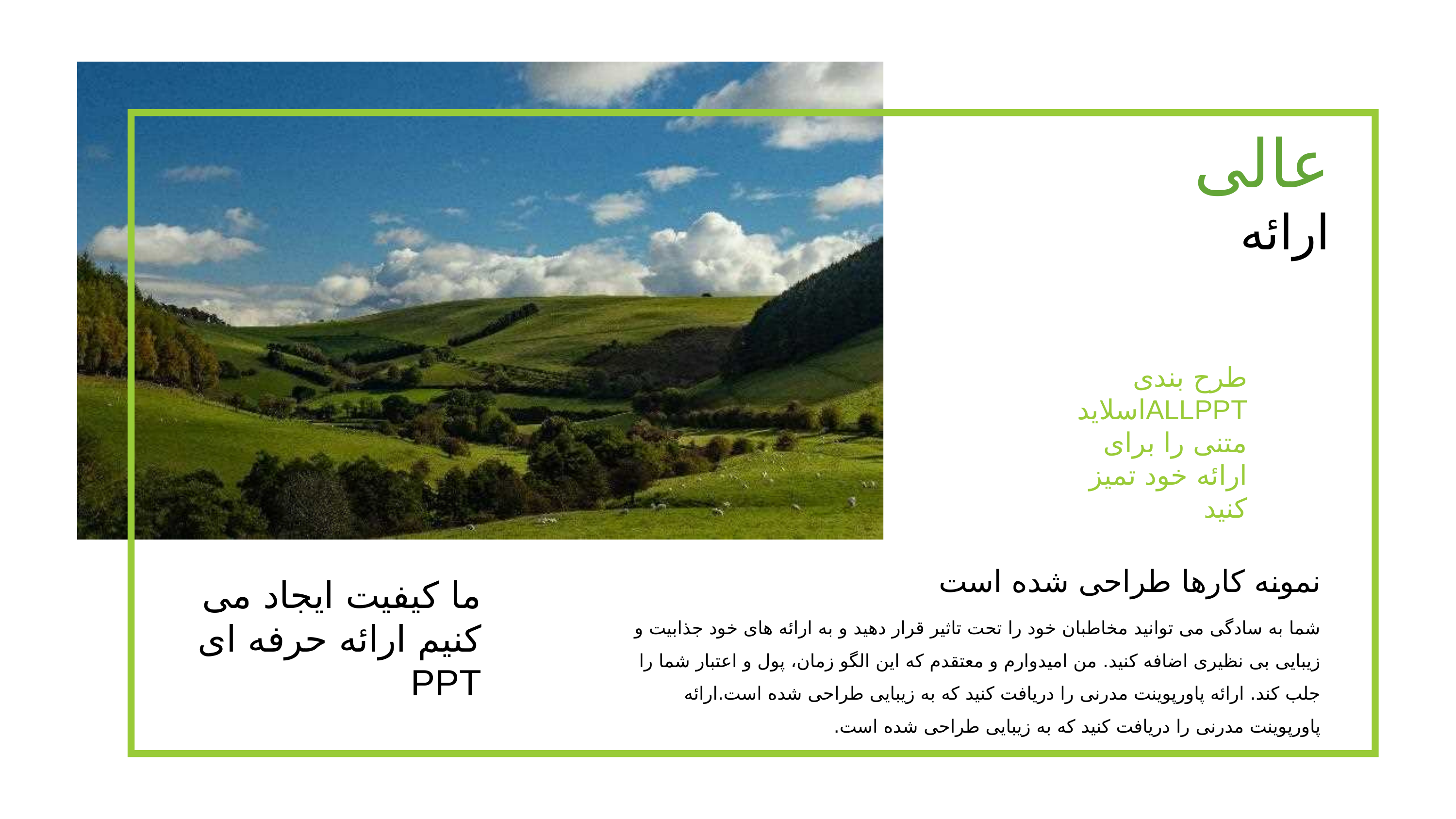

عالی
ارائه
طرح بندی ALLPPTاسلاید متنی را برای ارائه خود تمیز کنید
نمونه کارها طراحی شده است
ما کیفیت ایجاد می کنیم ارائه حرفه ای PPT
شما به سادگی می توانید مخاطبان خود را تحت تاثیر قرار دهید و به ارائه های خود جذابیت و زیبایی بی نظیری اضافه کنید. من امیدوارم و معتقدم که این الگو زمان، پول و اعتبار شما را جلب کند. ارائه پاورپوینت مدرنی را دریافت کنید که به زیبایی طراحی شده است.ارائه پاورپوینت مدرنی را دریافت کنید که به زیبایی طراحی شده است.